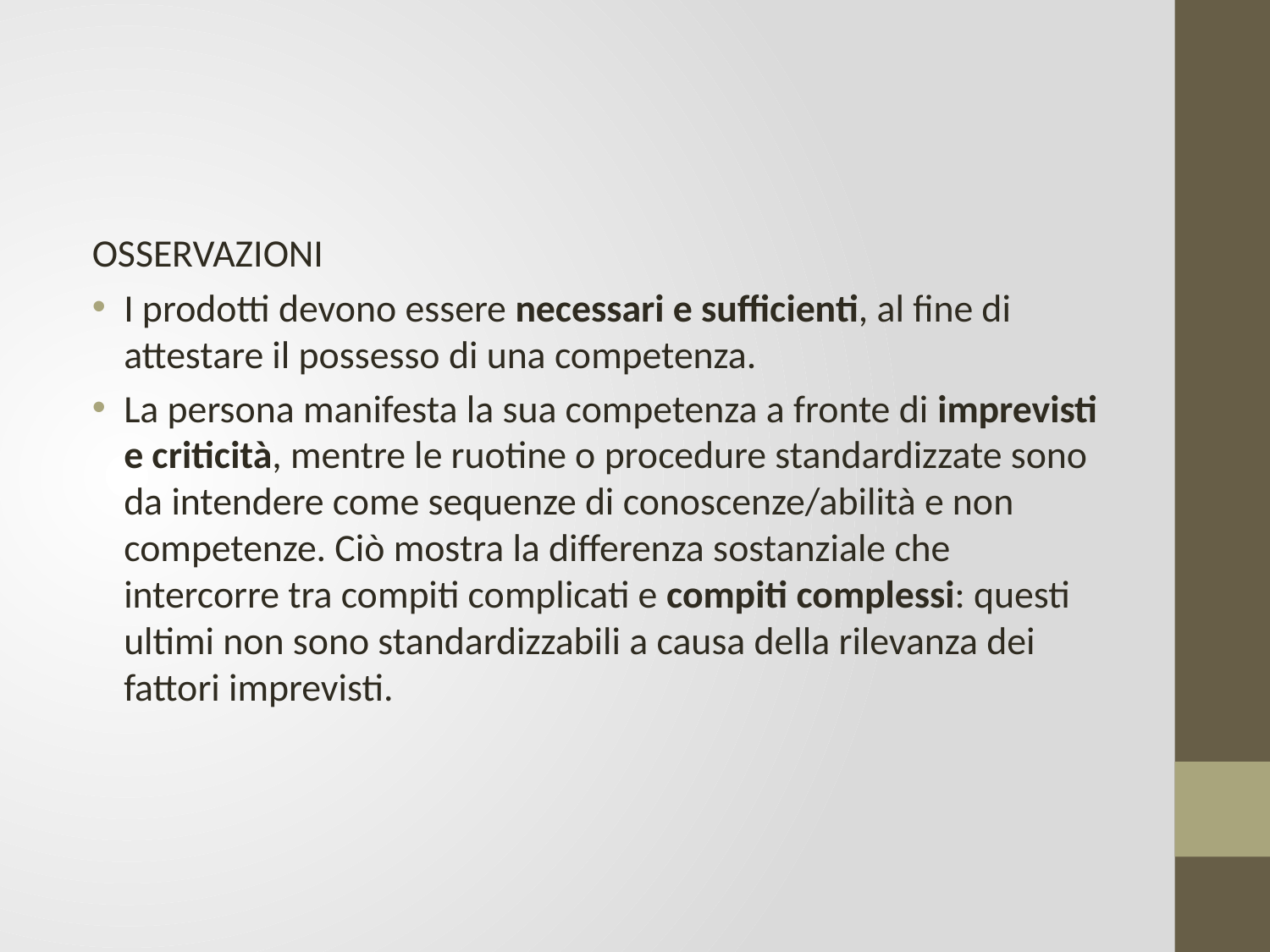

#
OSSERVAZIONI
I prodotti devono essere necessari e sufficienti, al fine di attestare il possesso di una competenza.
La persona manifesta la sua competenza a fronte di imprevisti e criticità, mentre le ruotine o procedure standardizzate sono da intendere come sequenze di conoscenze/abilità e non competenze. Ciò mostra la differenza sostanziale che intercorre tra compiti complicati e compiti complessi: questi ultimi non sono standardizzabili a causa della rilevanza dei fattori imprevisti.